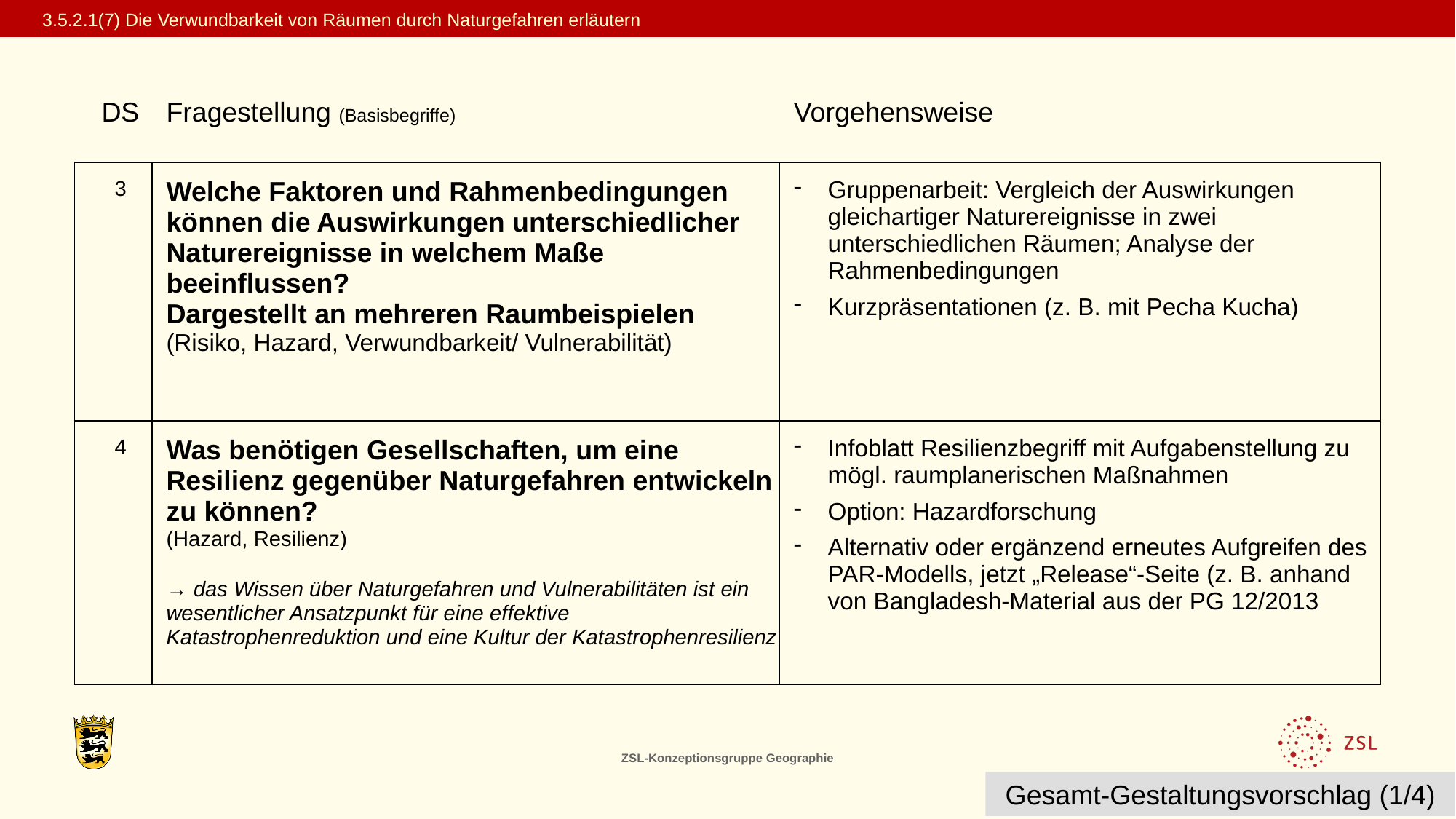

3.5.2.1(7) Die Verwundbarkeit von Räumen durch Naturgefahren erläutern
| DS | Fragestellung (Basisbegriffe) | Vorgehensweise |
| --- | --- | --- |
| 3 | Welche Faktoren und Rahmenbedingungen können die Auswirkungen unterschiedlicher Naturereignisse in welchem Maße beeinflussen? Dargestellt an mehreren Raumbeispielen (Risiko, Hazard, Verwundbarkeit/ Vulnerabilität) | Gruppenarbeit: Vergleich der Auswirkungen gleichartiger Naturereignisse in zwei unterschiedlichen Räumen; Analyse der Rahmenbedingungen Kurzpräsentationen (z. B. mit Pecha Kucha) |
| 4 | Was benötigen Gesellschaften, um eine Resilienz gegenüber Naturgefahren entwickeln zu können? (Hazard, Resilienz) → das Wissen über Naturgefahren und Vulnerabilitäten ist ein wesentlicher Ansatzpunkt für eine effektive Katastrophenreduktion und eine Kultur der Katastrophenresilienz | Infoblatt Resilienzbegriff mit Aufgabenstellung zu mögl. raumplanerischen Maßnahmen Option: Hazardforschung Alternativ oder ergänzend erneutes Aufgreifen des PAR-Modells, jetzt „Release“-Seite (z. B. anhand von Bangladesh-Material aus der PG 12/2013 |
ZSL-Konzeptionsgruppe Geographie
Gesamt-Gestaltungsvorschlag (1/4)